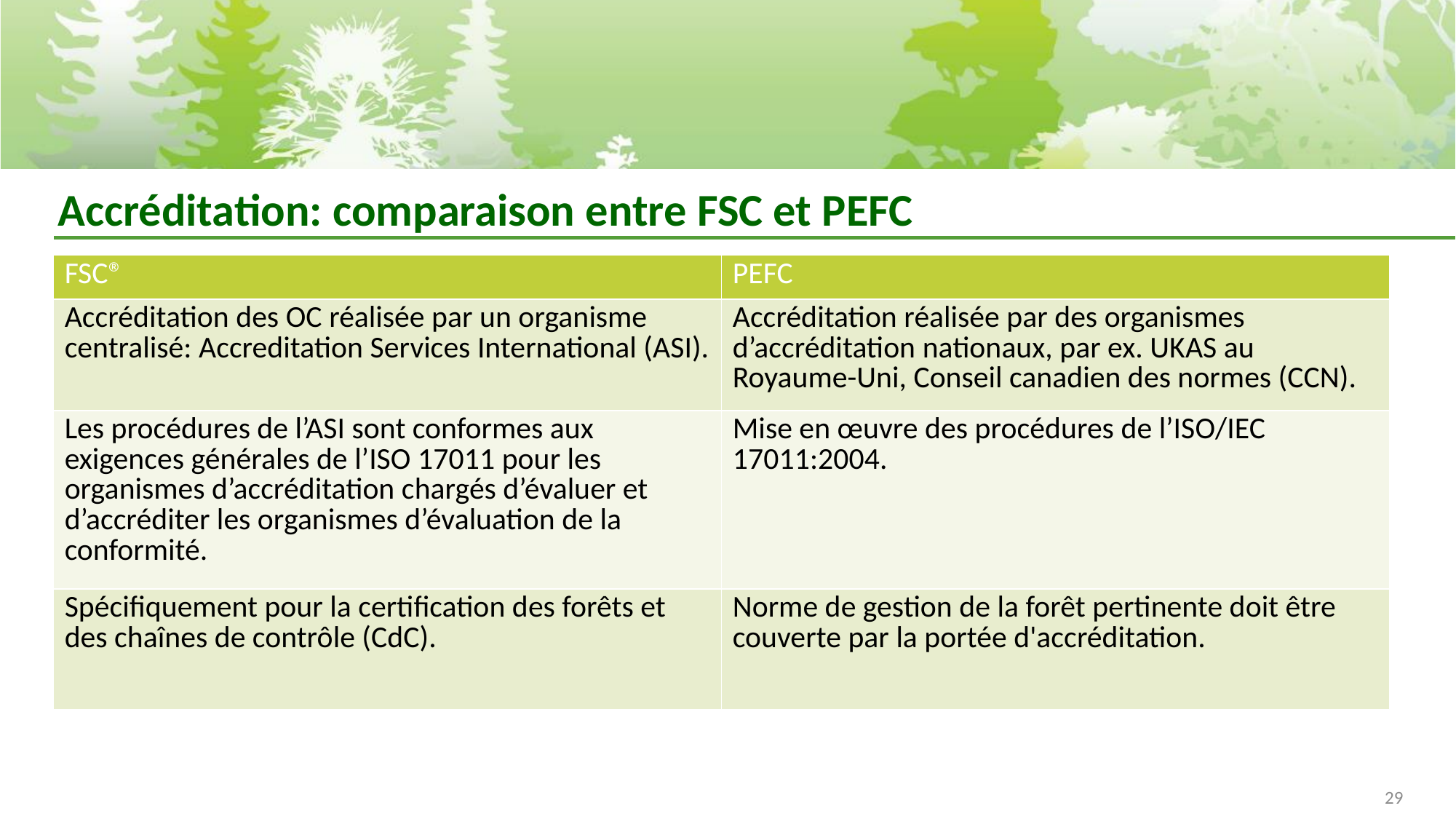

# Accréditation: comparaison entre FSC et PEFC
| FSC® | PEFC |
| --- | --- |
| Accréditation des OC réalisée par un organisme centralisé: Accreditation Services International (ASI). | Accréditation réalisée par des organismes d’accréditation nationaux, par ex. UKAS au Royaume-Uni, Conseil canadien des normes (CCN). |
| Les procédures de l’ASI sont conformes aux exigences générales de l’ISO 17011 pour les organismes d’accréditation chargés d’évaluer et d’accréditer les organismes d’évaluation de la conformité. | Mise en œuvre des procédures de l’ISO/IEC 17011:2004. |
| Spécifiquement pour la certification des forêts et des chaînes de contrôle (CdC). | Norme de gestion de la forêt pertinente doit être couverte par la portée d'accréditation. |
29